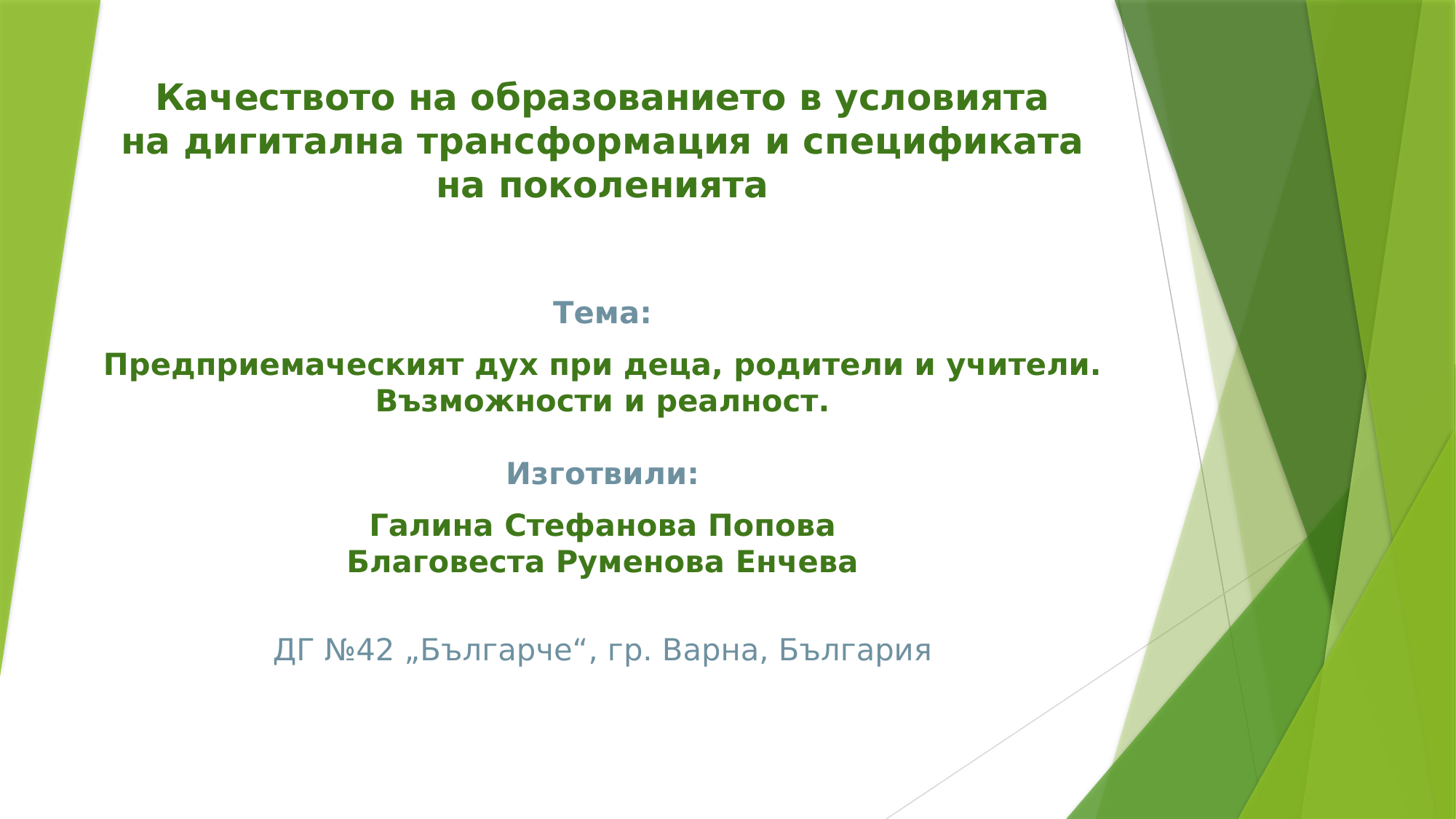

# Качеството на образованието в условията на дигитална трансформация и спецификата на поколенията
Тема:
Предприемаческият дух при деца, родители и учители.
Възможности и реалност.
Изготвили:
Галина Стефанова Попова
Благовеста Руменова Енчева
ДГ №42 „Българче“, гр. Варна, България